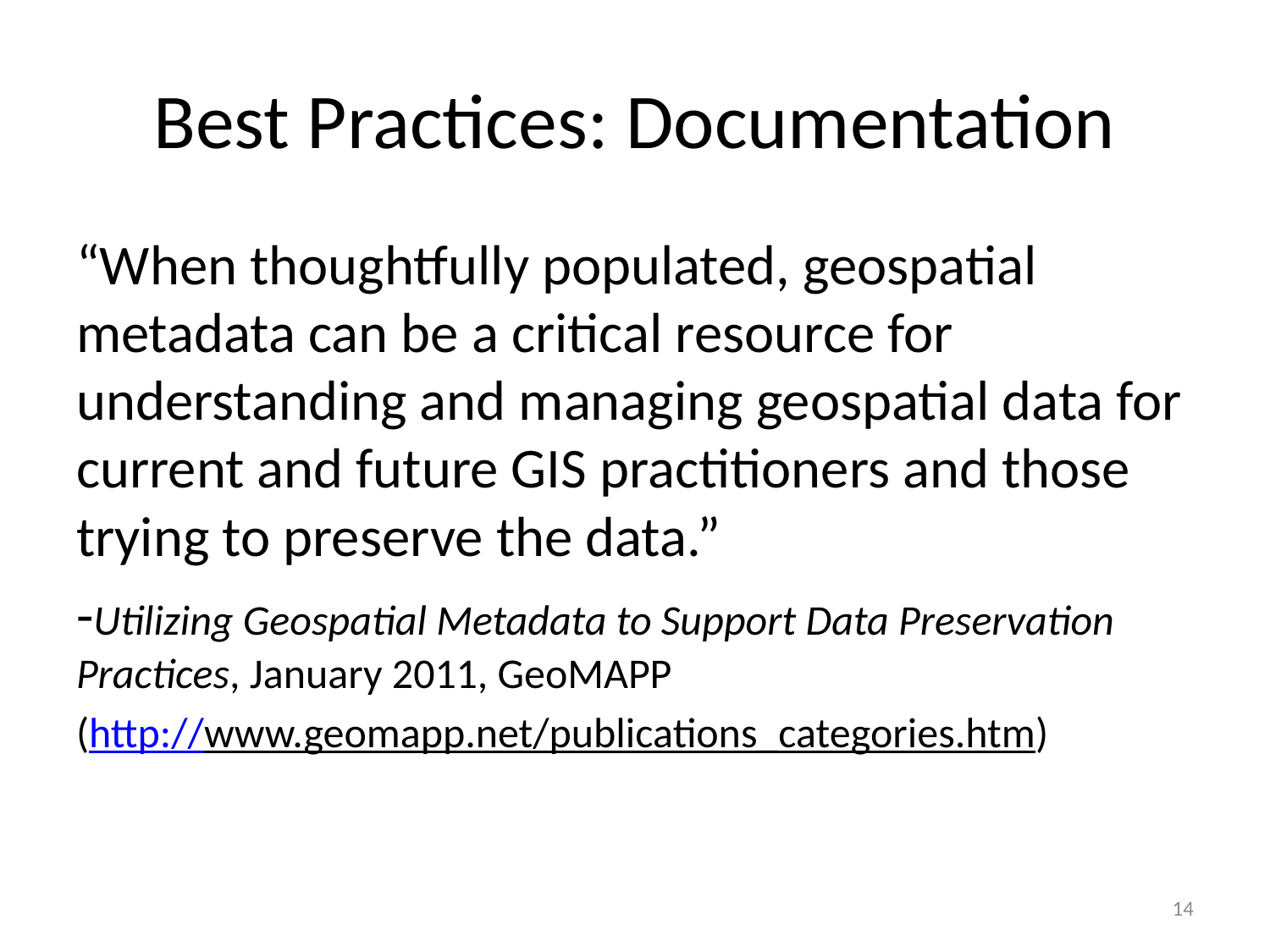

# Best Practices: Documentation
“When thoughtfully populated, geospatial metadata can be a critical resource for understanding and managing geospatial data for current and future GIS practitioners and those trying to preserve the data.”
-Utilizing Geospatial Metadata to Support Data Preservation Practices, January 2011, GeoMAPP
(http://www.geomapp.net/publications_categories.htm)
14